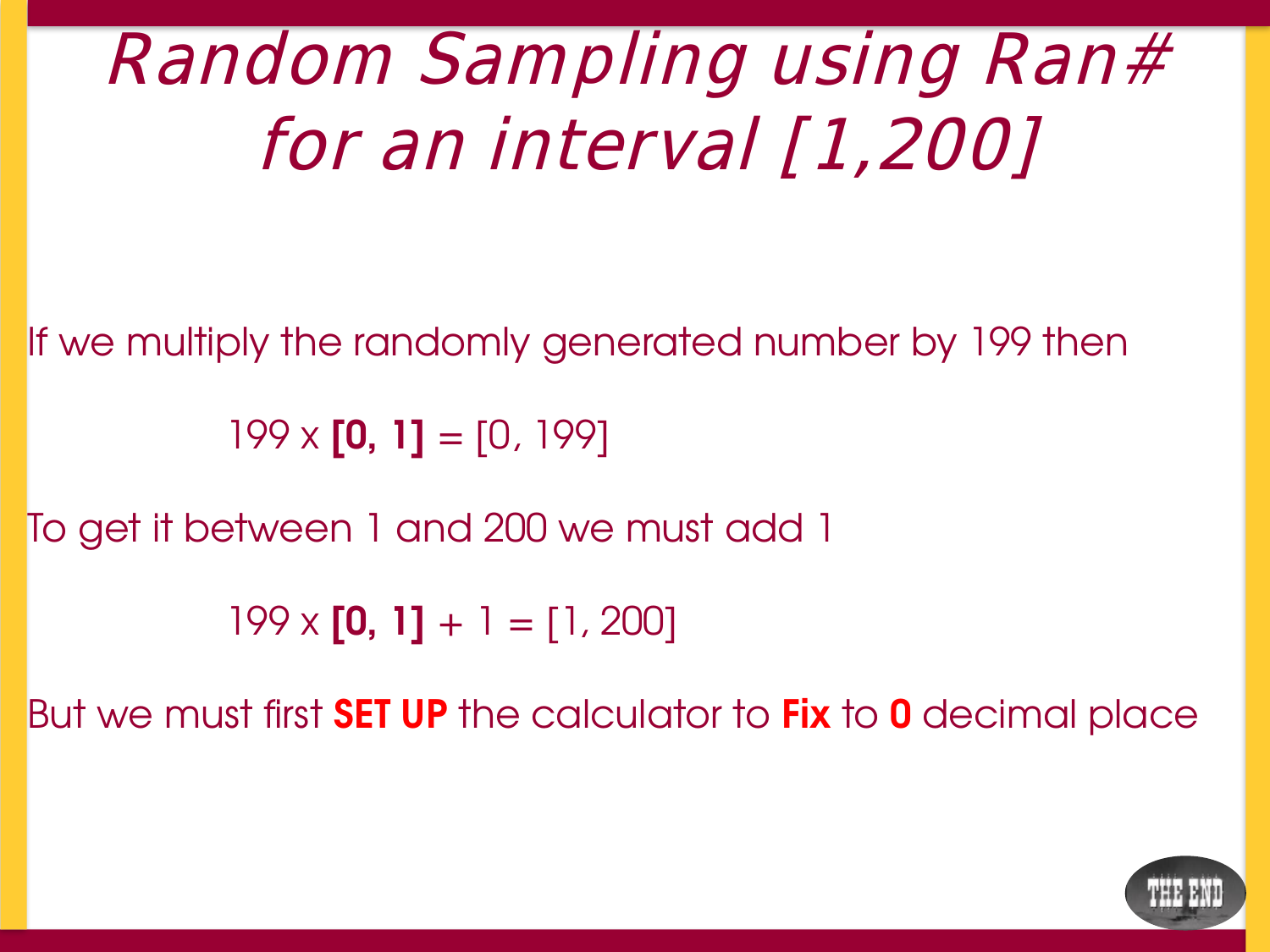

Random Sampling using Ran#
 for an interval [1,200]

If we multiply the randomly generated number by 199 then

	199 x [0, 1] = [0, 199]

To get it between 1 and 200 we must add 1

	199 x [0, 1] + 1 = [1, 200]

But we must first SET UP the calculator to Fix to 0 decimal place